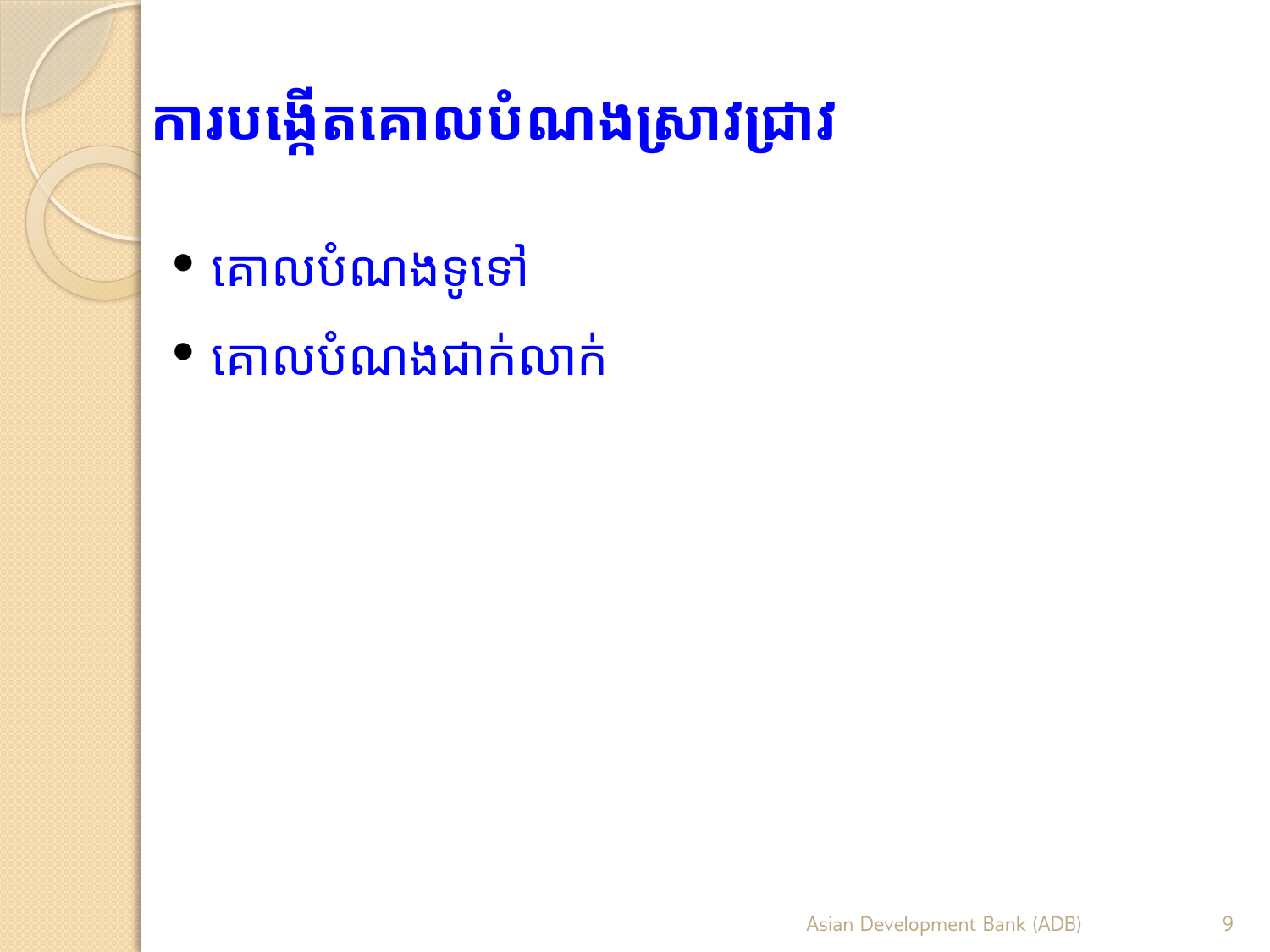

# ការបង្កើតគោលបំណងស្រាវជ្រាវ
គោលបំណងទូទៅ
គោលបំណងជាក់លាក់
Asian Development Bank (ADB)
9